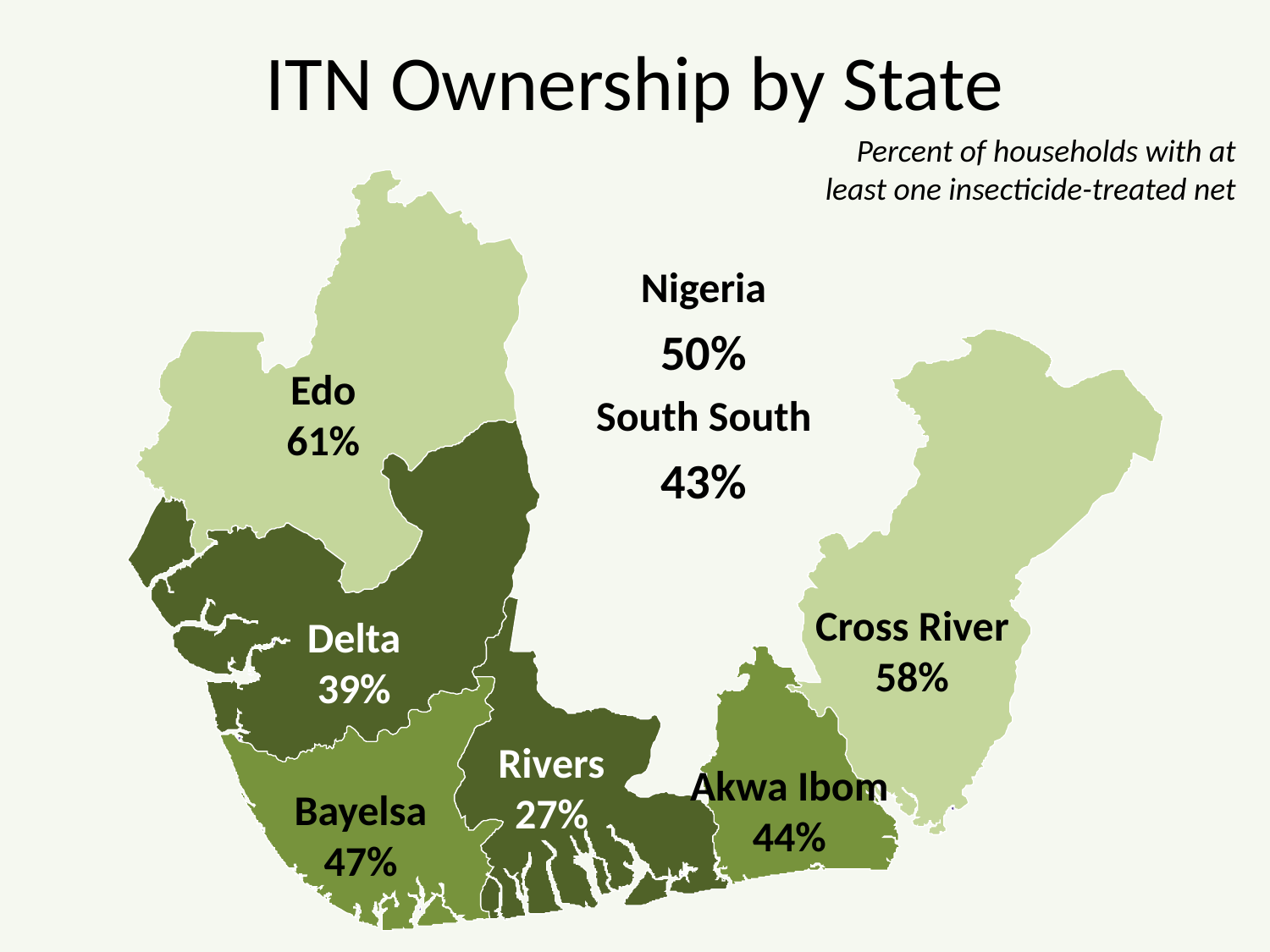

# ITN Ownership by State

Percent of households with at least one insecticide-treated net

Nigeria
50%
South South
43%
Edo
61%
Cross River
58%
Delta
39%
Rivers
27%
Akwa Ibom
44%
Bayelsa
47%